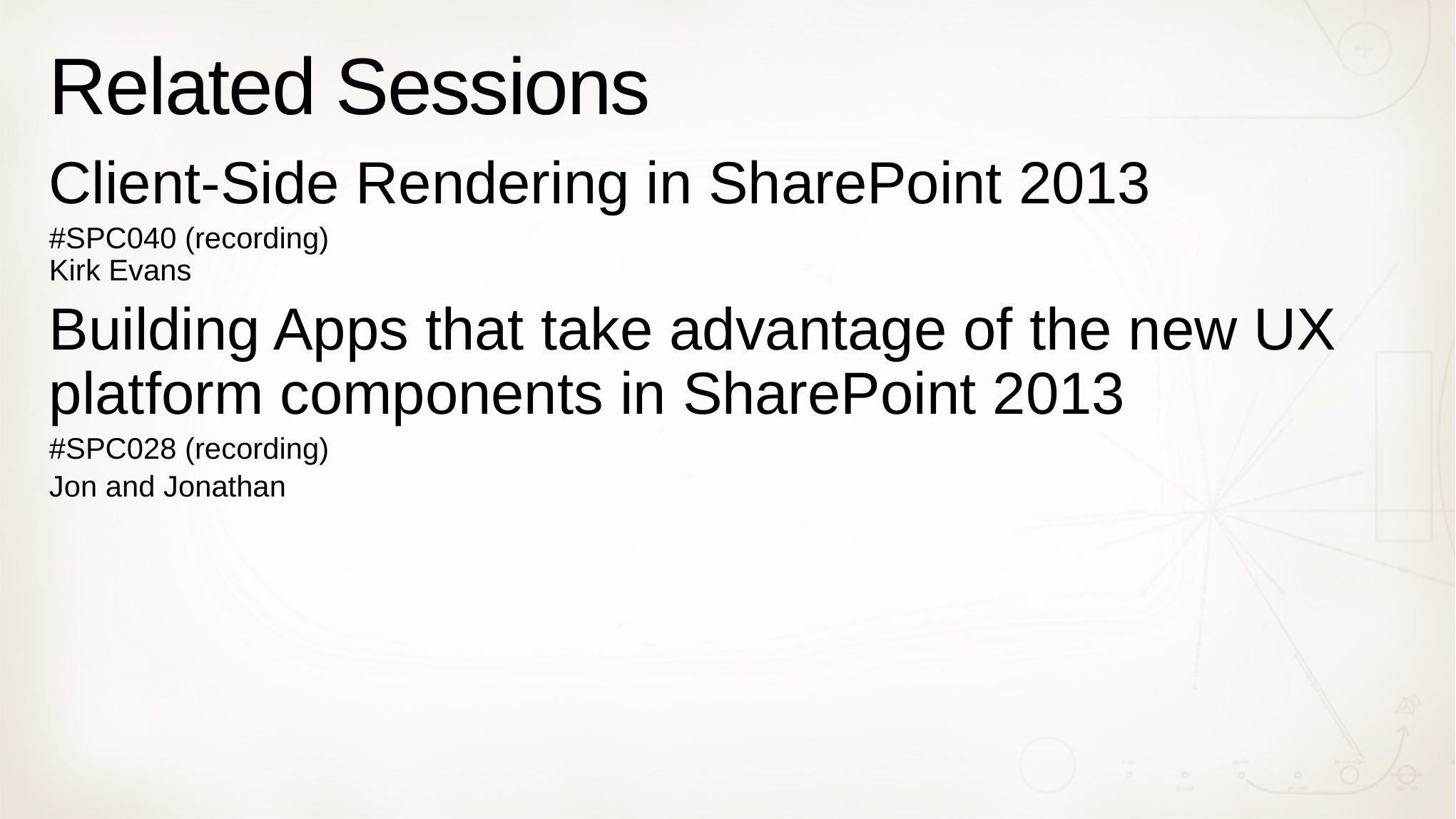

# Related Sessions
Client-Side Rendering in SharePoint 2013
#SPC040 (recording)
Kirk Evans
Building Apps that take advantage of the new UX platform components in SharePoint 2013
#SPC028 (recording)
Jon and Jonathan